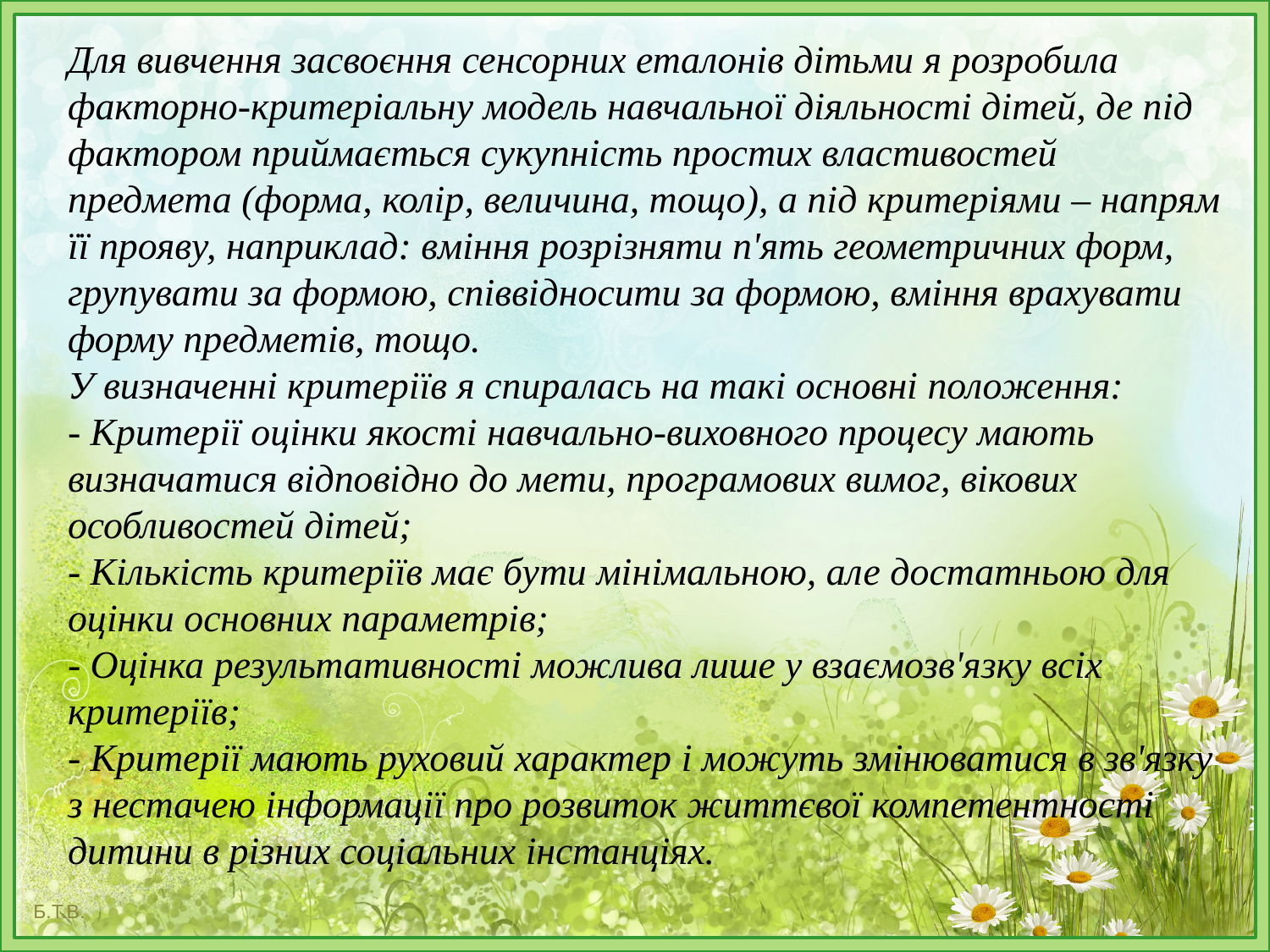

# Для вивчення засвоєння сенсорних еталонів дітьми я розробила факторно-критеріальну модель навчальної діяльності дітей, де під фактором приймається сукупність простих властивостей предмета (форма, колір, величина, тощо), а під критеріями – напрям її прояву, наприклад: вміння розрізняти п'ять геометричних форм, групувати за формою, співвідносити за формою, вміння врахувати форму предметів, тощо. У визначенні критеріїв я спиралась на такі основні положення: - Критерії оцінки якості навчально-виховного процесу мають визначатися відповідно до мети, програмових вимог, вікових особливостей дітей; - Кількість критеріїв має бути мінімальною, але достатньою для оцінки основних параметрів; - Оцінка результативності можлива лише у взаємозв'язку всіх критеріїв; - Критерії мають руховий характер і можуть змінюватися в зв'язку з нестачею інформації про розвиток життєвої компетентності дитини в різних соціальних інстанціях.